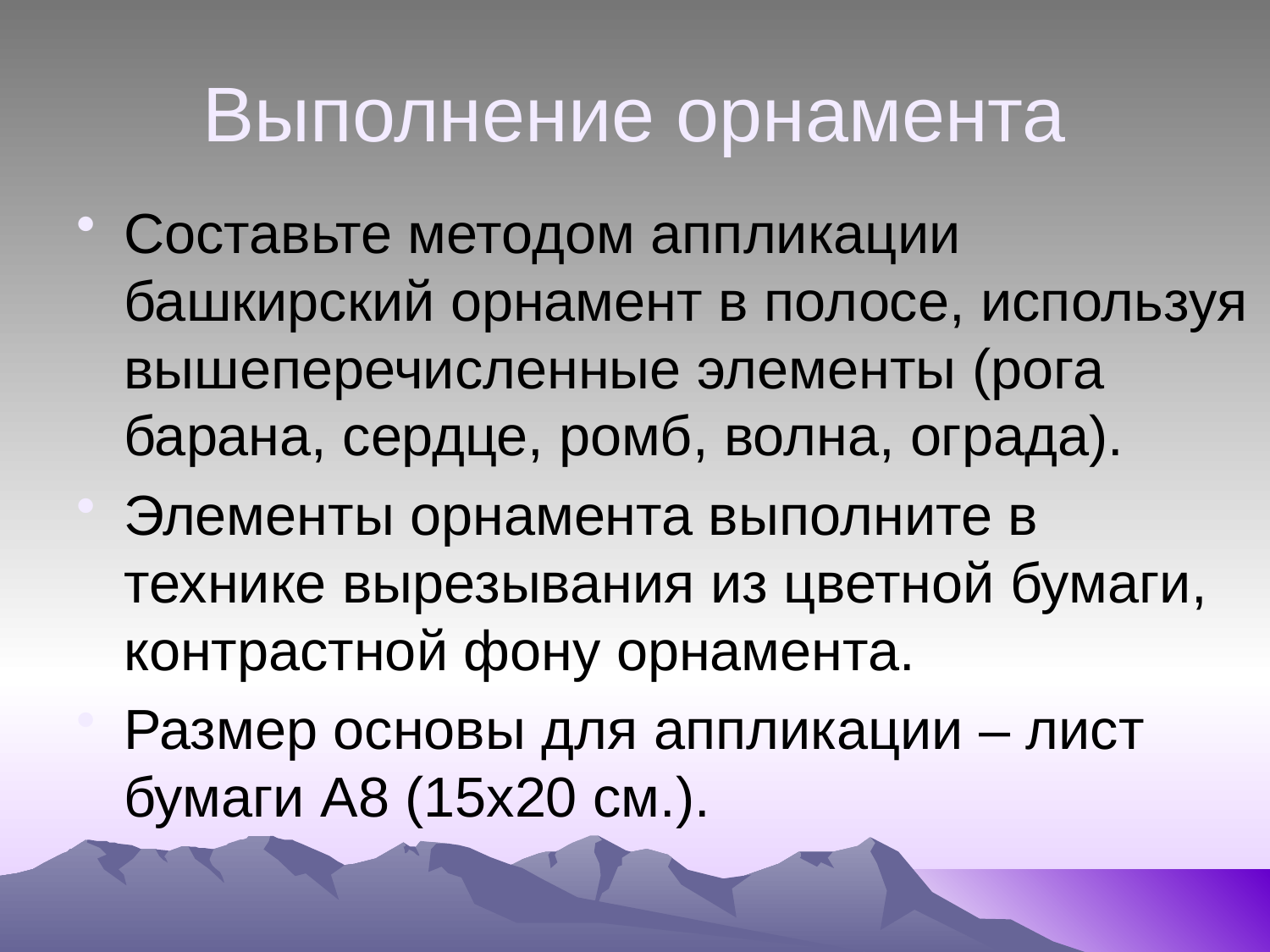

# Выполнение орнамента
Составьте методом аппликации башкирский орнамент в полосе, используя вышеперечисленные элементы (рога барана, сердце, ромб, волна, ограда).
Элементы орнамента выполните в технике вырезывания из цветной бумаги, контрастной фону орнамента.
Размер основы для аппликации – лист бумаги А8 (15х20 см.).